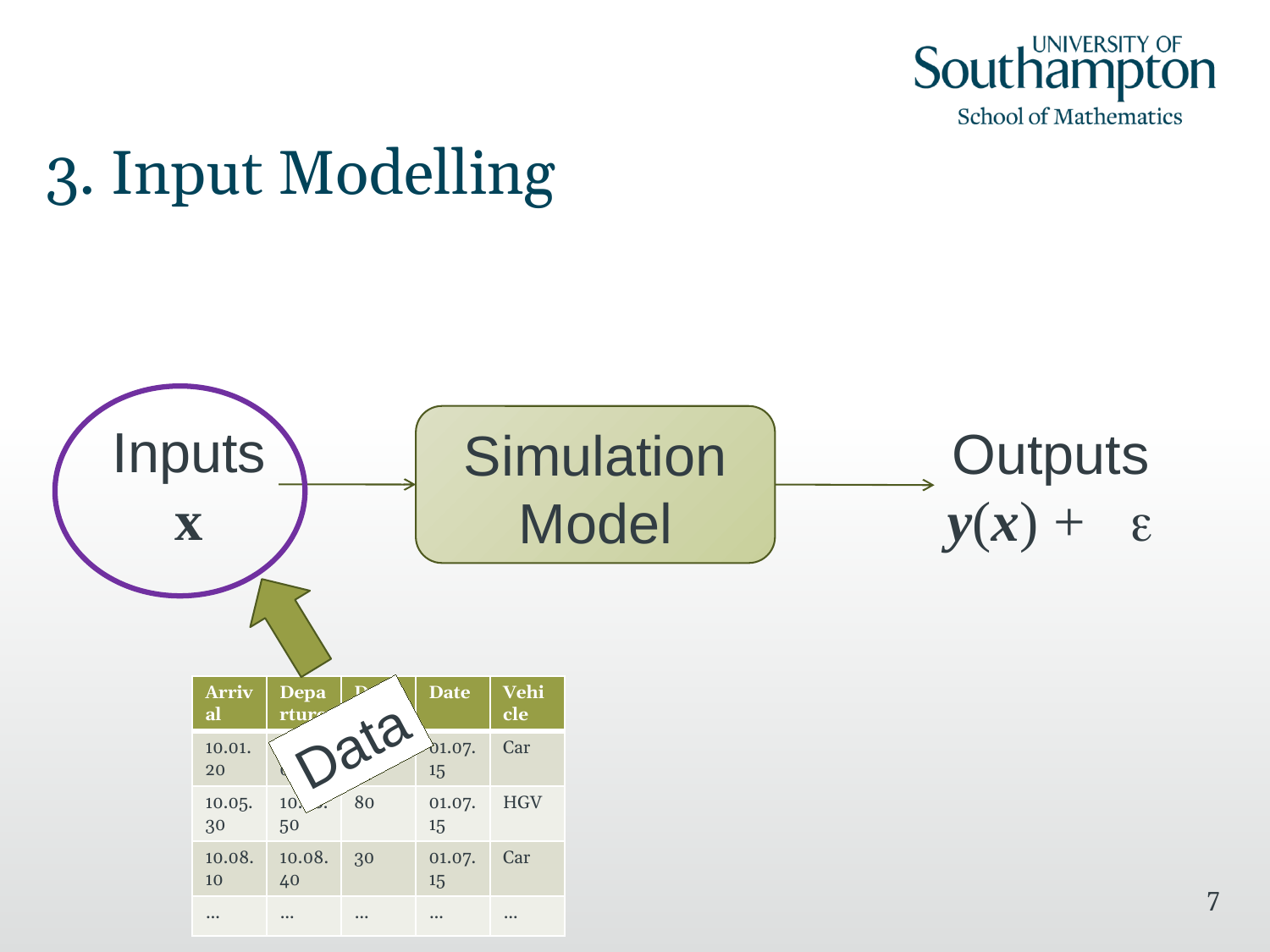

# 3. Input Modelling

Simulation Model
Inputs
x
Outputs
y(x) +  ε

| Arrival | Departure | Duration | Date | Vehicle |
| --- | --- | --- | --- | --- |
| 10.01.20 | 10.02.00 | 40 | 01.07.15 | Car |
| 10.05.30 | 10.06.50 | 80 | 01.07.15 | HGV |
| 10.08.10 | 10.08.40 | 30 | 01.07.15 | Car |
| … | … | … | … | … |
Data
7